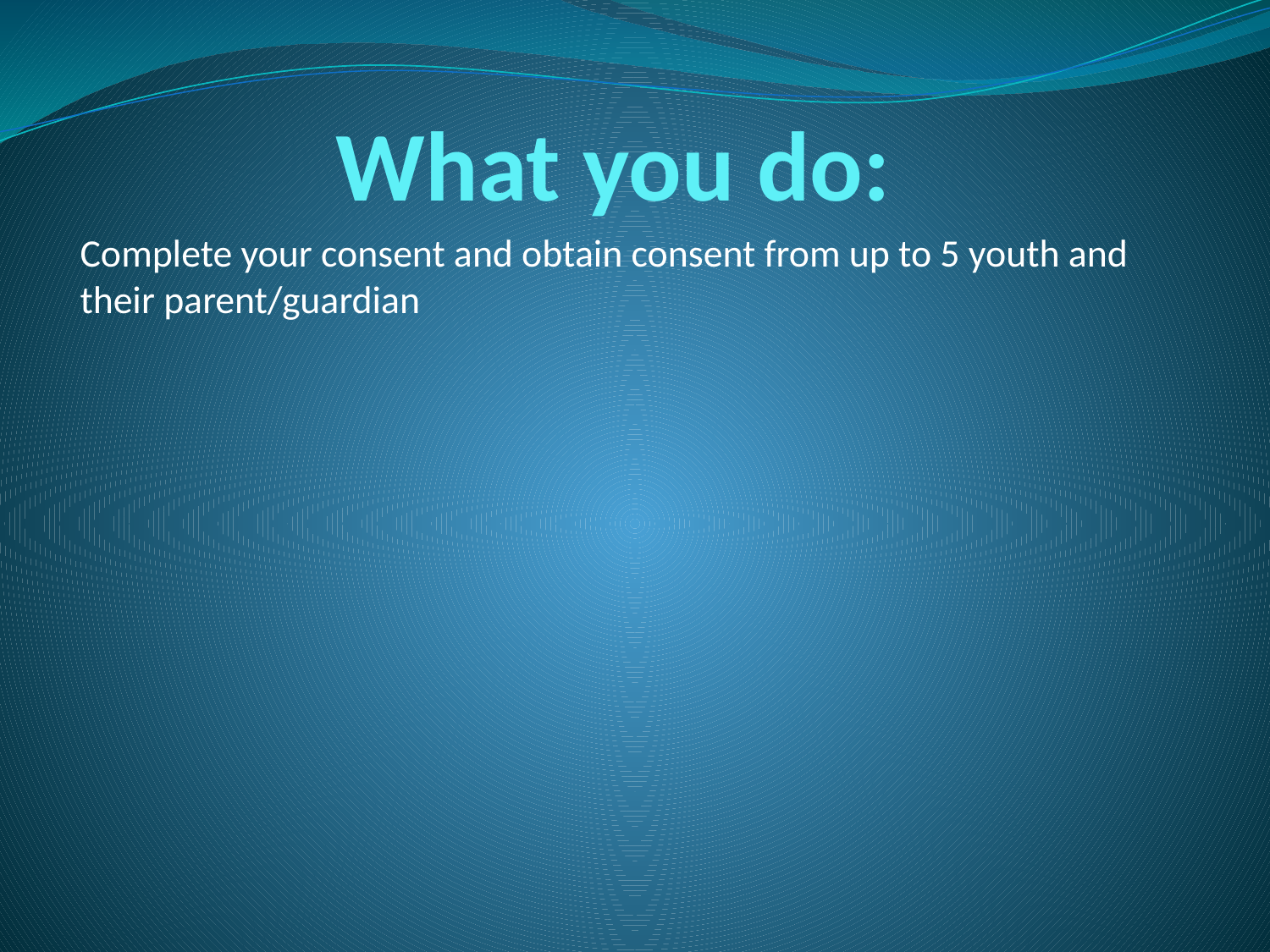

# What you do:
Complete your consent and obtain consent from up to 5 youth and their parent/guardian